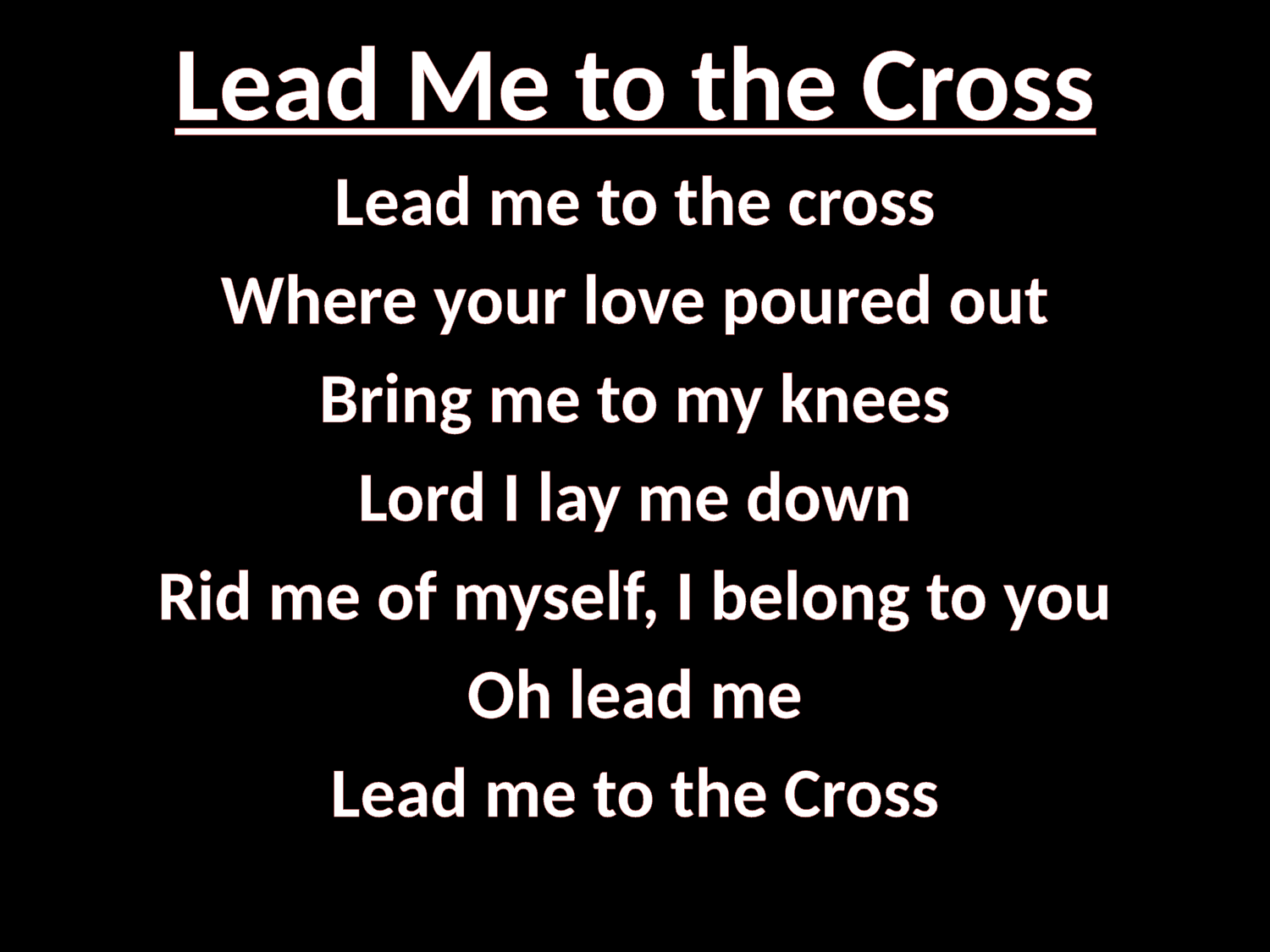

# Lead Me to the Cross
Lead me to the cross
Where your love poured out
Bring me to my knees
Lord I lay me down
Rid me of myself, I belong to you
Oh lead me
Lead me to the Cross